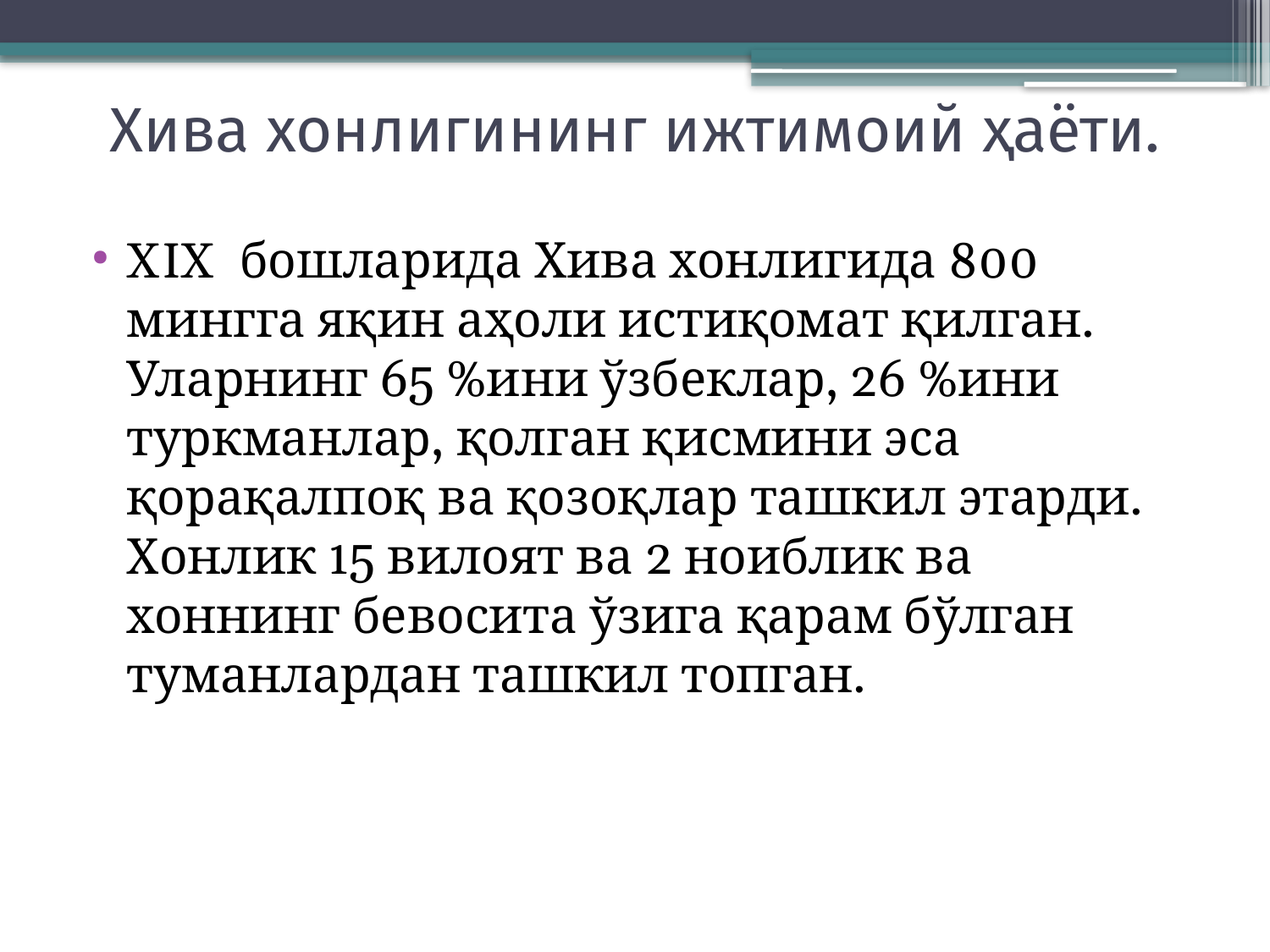

# Хива хонлигининг ижтимоий ҳаёти.
XIX  бошларида Хива хонлигида 800 мингга яқин аҳоли истиқомат қилган. Уларнинг 65 %ини ўзбеклар, 26 %ини туркманлар, қолган қисмини эса қорақалпоқ ва қозоқлар ташкил этарди. Хонлик 15 вилоят ва 2 ноиблик ва хоннинг бевосита ўзига қарам бўлган туманлардан ташкил топган.